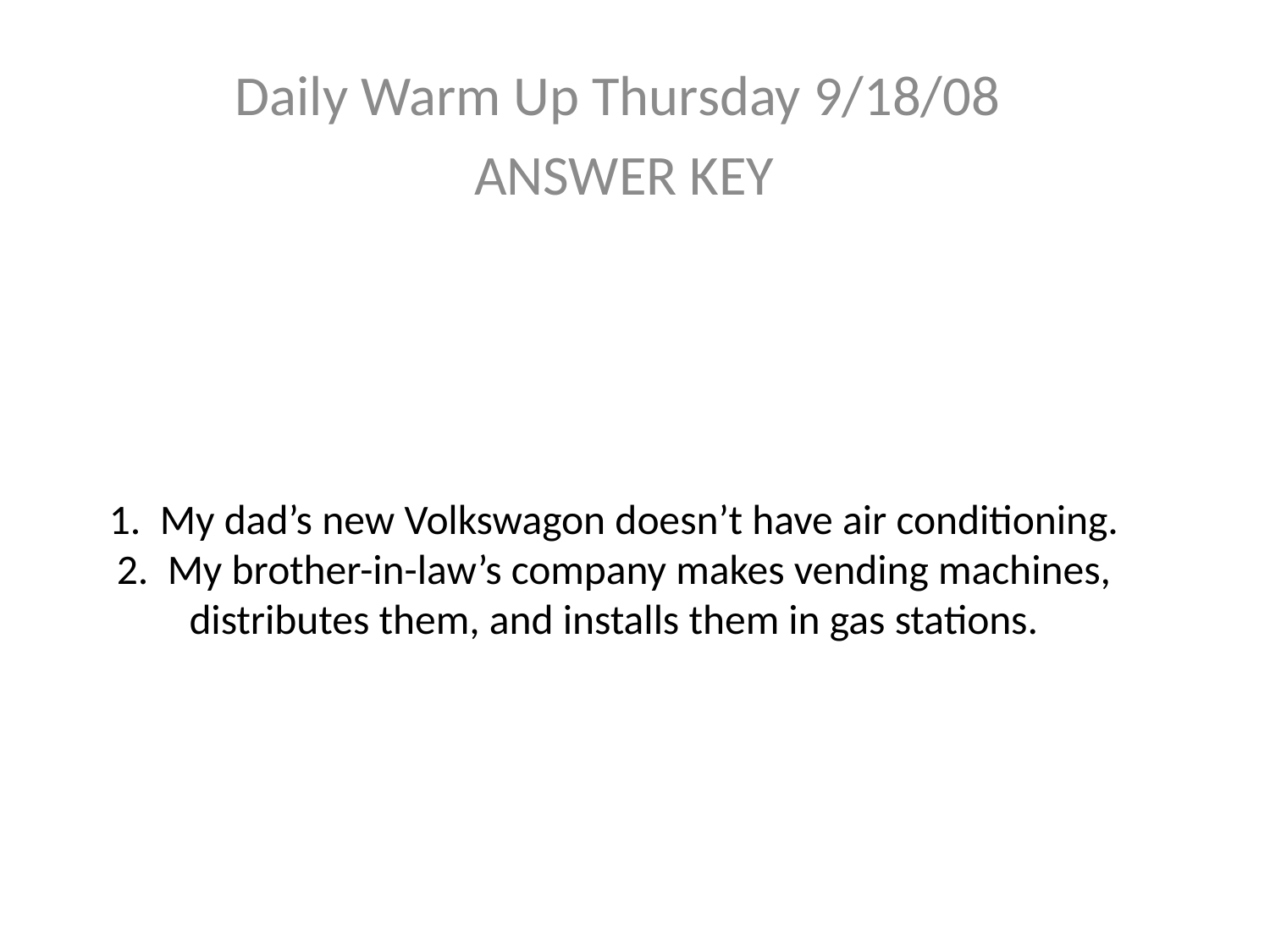

Daily Warm Up Thursday 9/18/08
ANSWER KEY

# 1.  My dad’s new Volkswagon doesn’t have air conditioning. 2.  My brother-in-law’s company makes vending machines, distributes them, and installs them in gas stations.